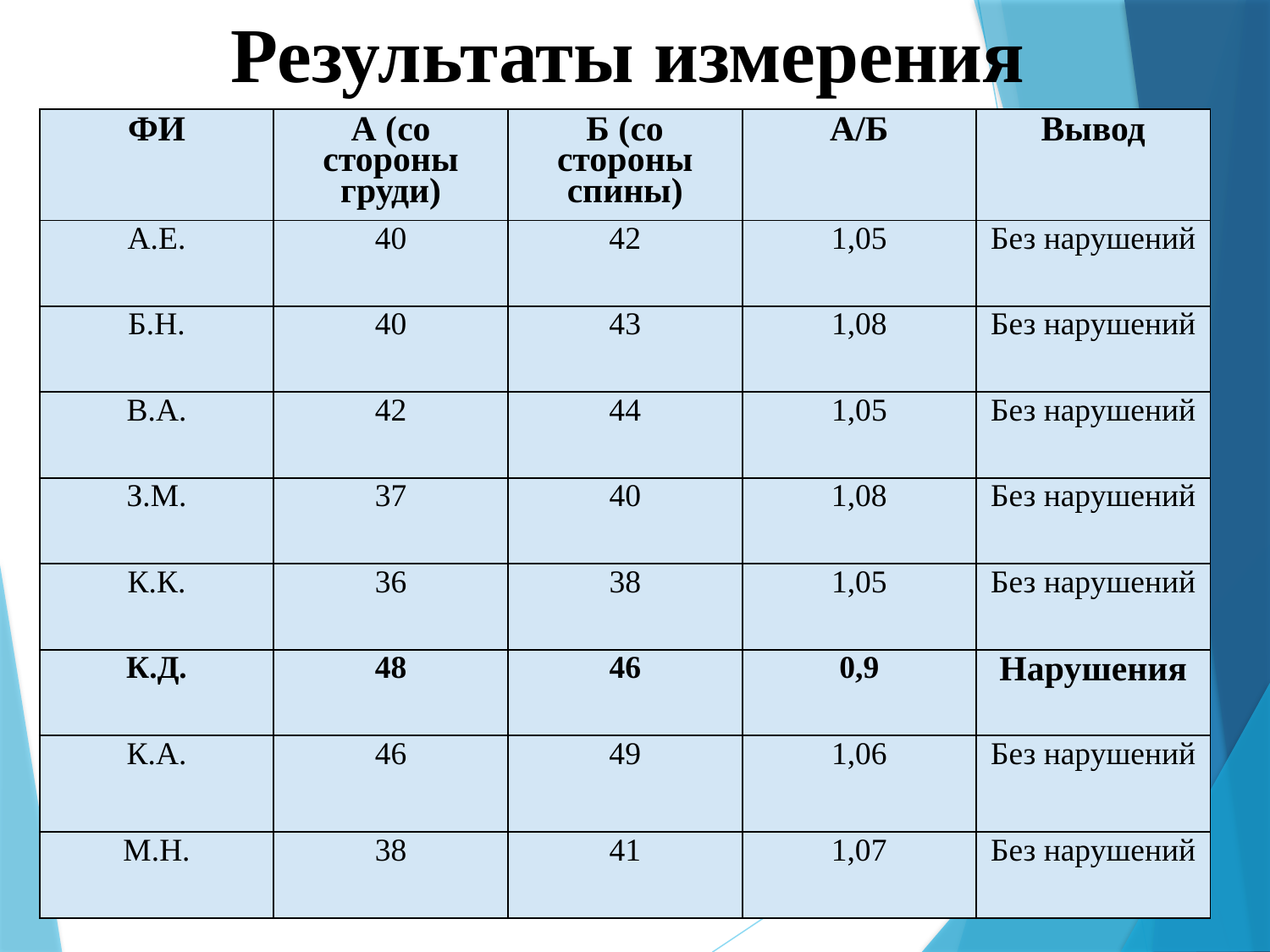

Результаты измерения

| ФИ | А (со стороны груди) | Б (со стороны спины) | А/Б | Вывод |
| --- | --- | --- | --- | --- |
| А.Е. | 40 | 42 | 1,05 | Без нарушений |
| Б.Н. | 40 | 43 | 1,08 | Без нарушений |
| В.А. | 42 | 44 | 1,05 | Без нарушений |
| З.М. | 37 | 40 | 1,08 | Без нарушений |
| К.К. | 36 | 38 | 1,05 | Без нарушений |
| К.Д. | 48 | 46 | 0,9 | Нарушения |
| К.А. | 46 | 49 | 1,06 | Без нарушений |
| М.Н. | 38 | 41 | 1,07 | Без нарушений |